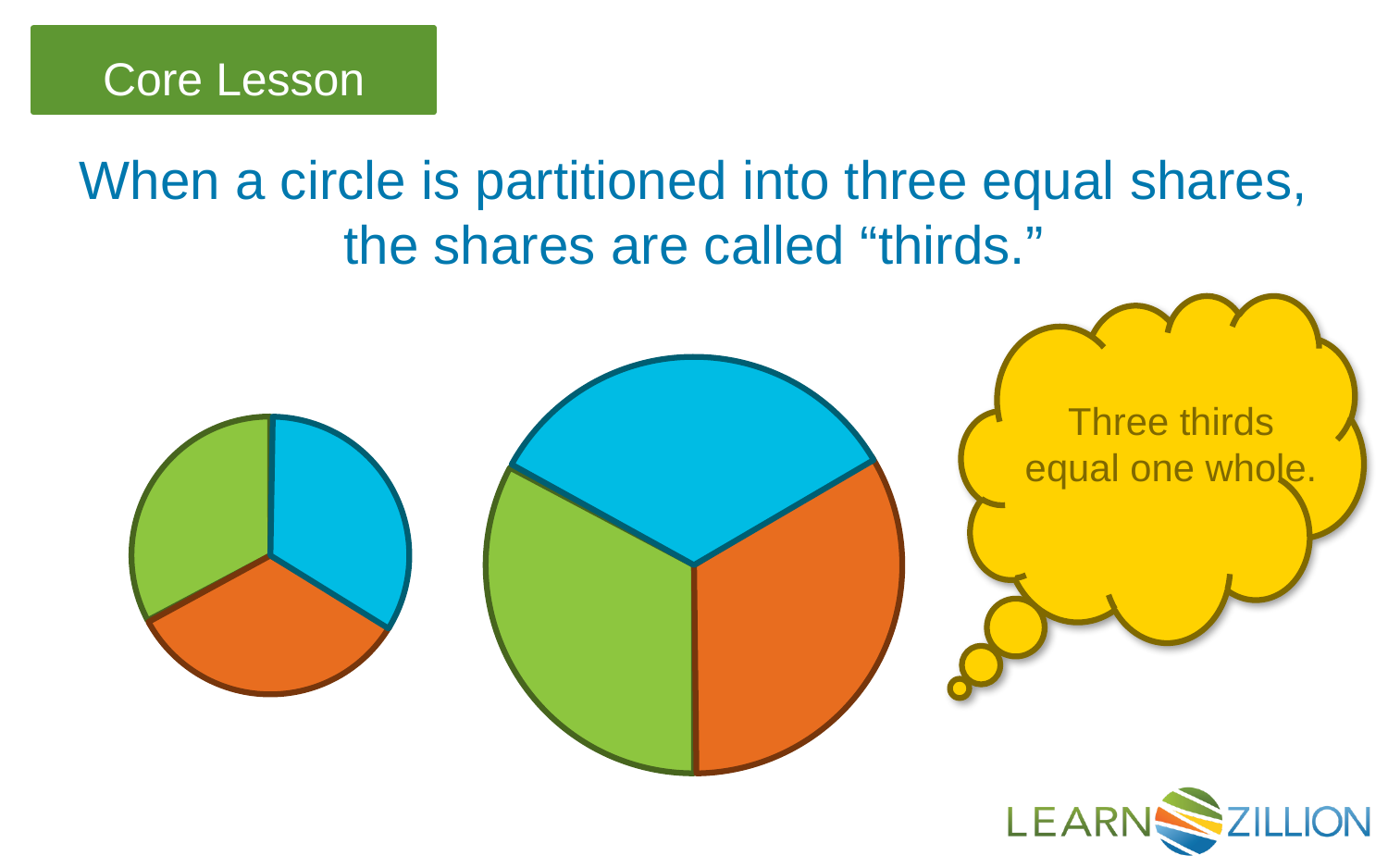

When a circle is partitioned into three equal shares, the shares are called “thirds.”

Three thirds equal one whole.